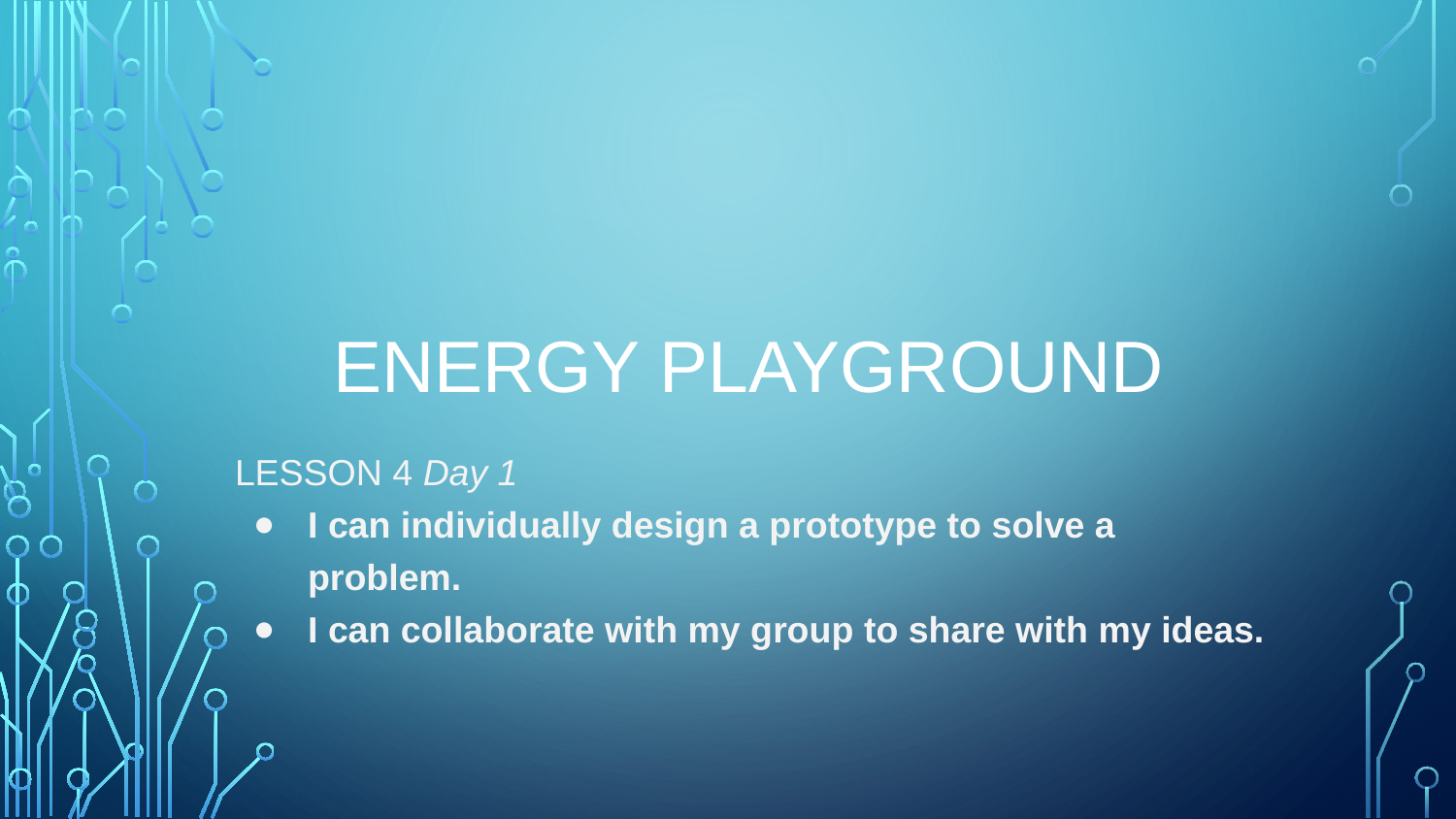

# ENERGY PLAYGROUND
LESSON 4 Day 1
I can individually design a prototype to solve a problem.
I can collaborate with my group to share with my ideas.